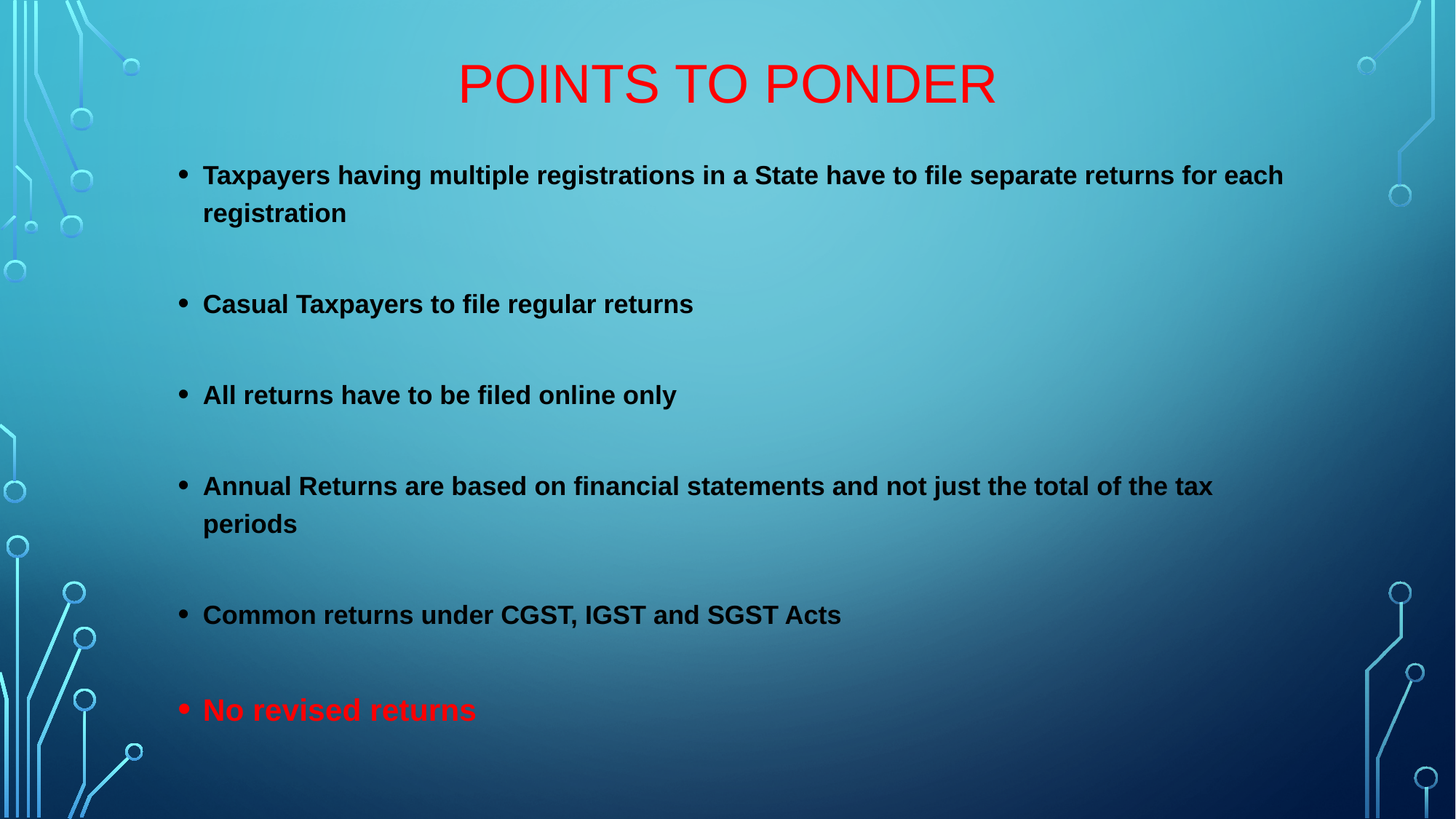

# POINTS TO PONDER
Taxpayers having multiple registrations in a State have to file separate returns for each registration

Casual Taxpayers to file regular returns

All returns have to be filed online only

Annual Returns are based on financial statements and not just the total of the tax periods

Common returns under CGST, IGST and SGST Acts

No revised returns